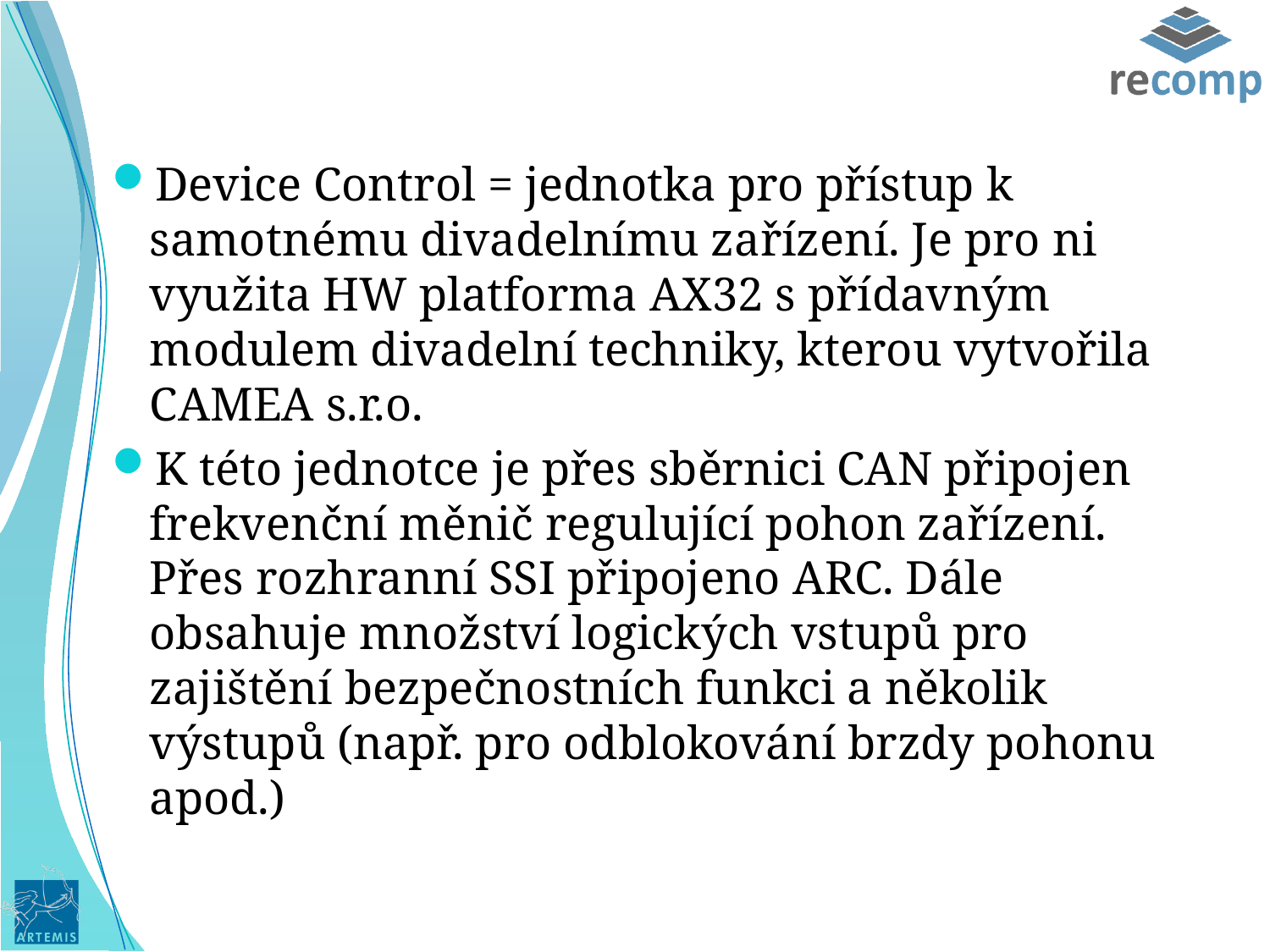

#
Device Control = jednotka pro přístup k samotnému divadelnímu zařízení. Je pro ni využita HW platforma AX32 s přídavným modulem divadelní techniky, kterou vytvořila CAMEA s.r.o.
K této jednotce je přes sběrnici CAN připojen frekvenční měnič regulující pohon zařízení. Přes rozhranní SSI připojeno ARC. Dále obsahuje množství logických vstupů pro zajištění bezpečnostních funkci a několik výstupů (např. pro odblokování brzdy pohonu apod.)